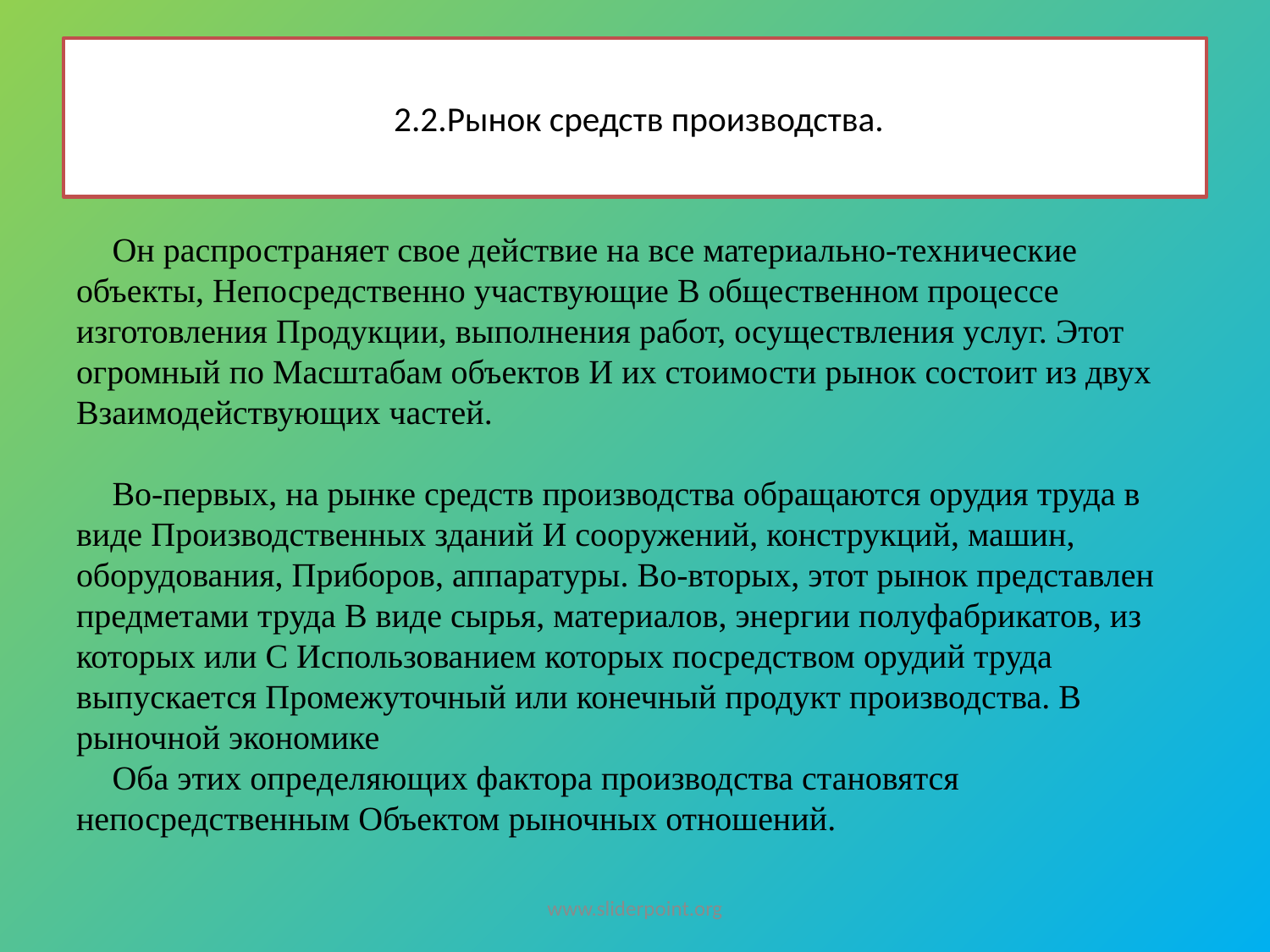

# 2.2.Рынок средств производства.
Он распространяет свое действие на все материально-технические объекты, Непосредственно участвующие В общественном процессе изготовления Продукции, выполнения работ, осуществления услуг. Этот огромный по Масштабам объектов И их стоимости рынок состоит из двух Взаимодействующих частей.

Во-первых, на рынке средств производства обращаются орудия труда в виде Производственных зданий И сооружений, конструкций, машин, оборудования, Приборов, аппаратуры. Во-вторых, этот рынок представлен предметами труда В виде сырья, материалов, энергии полуфабрикатов, из которых или С Использованием которых посредством орудий труда выпускается Промежуточный или конечный продукт производства. В рыночной экономике
Оба этих определяющих фактора производства становятся непосредственным Объектом рыночных отношений.

www.sliderpoint.org